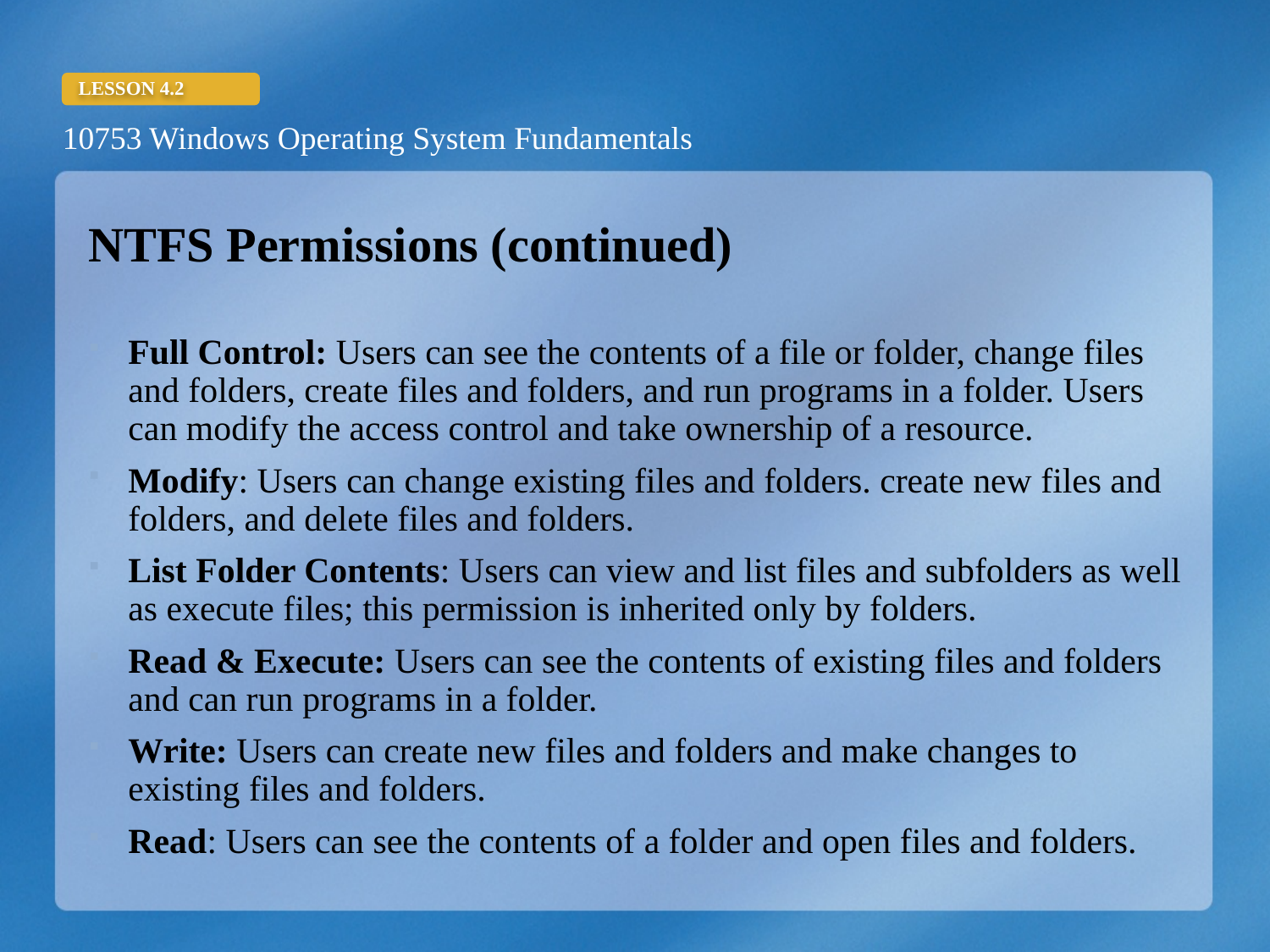

NTFS Permissions (continued)

Full Control: Users can see the contents of a file or folder, change files and folders, create files and folders, and run programs in a folder. Users can modify the access control and take ownership of a resource.
Modify: Users can change existing files and folders. create new files and folders, and delete files and folders.
List Folder Contents: Users can view and list files and subfolders as well as execute files; this permission is inherited only by folders.
Read & Execute: Users can see the contents of existing files and folders and can run programs in a folder.
Write: Users can create new files and folders and make changes to existing files and folders.
Read: Users can see the contents of a folder and open files and folders.